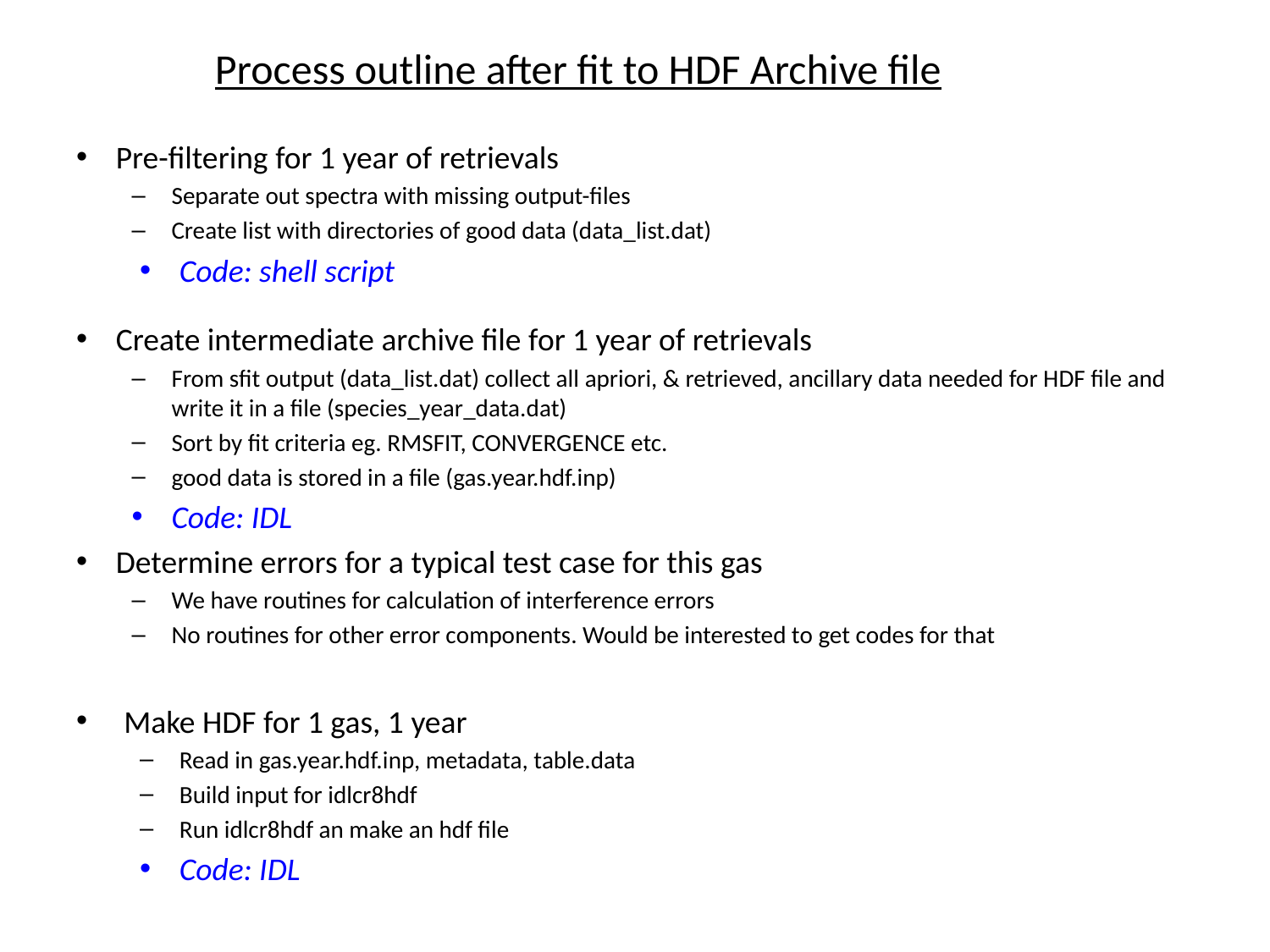

Process outline after fit to HDF Archive file
Pre-filtering for 1 year of retrievals
Separate out spectra with missing output-files
Create list with directories of good data (data_list.dat)
Code: shell script

Create intermediate archive file for 1 year of retrievals
From sfit output (data_list.dat) collect all apriori, & retrieved, ancillary data needed for HDF file and write it in a file (species_year_data.dat)
Sort by fit criteria eg. RMSFIT, CONVERGENCE etc.
good data is stored in a file (gas.year.hdf.inp)
Code: IDL
Determine errors for a typical test case for this gas
We have routines for calculation of interference errors
No routines for other error components. Would be interested to get codes for that

Make HDF for 1 gas, 1 year
Read in gas.year.hdf.inp, metadata, table.data
Build input for idlcr8hdf
Run idlcr8hdf an make an hdf file
Code: IDL